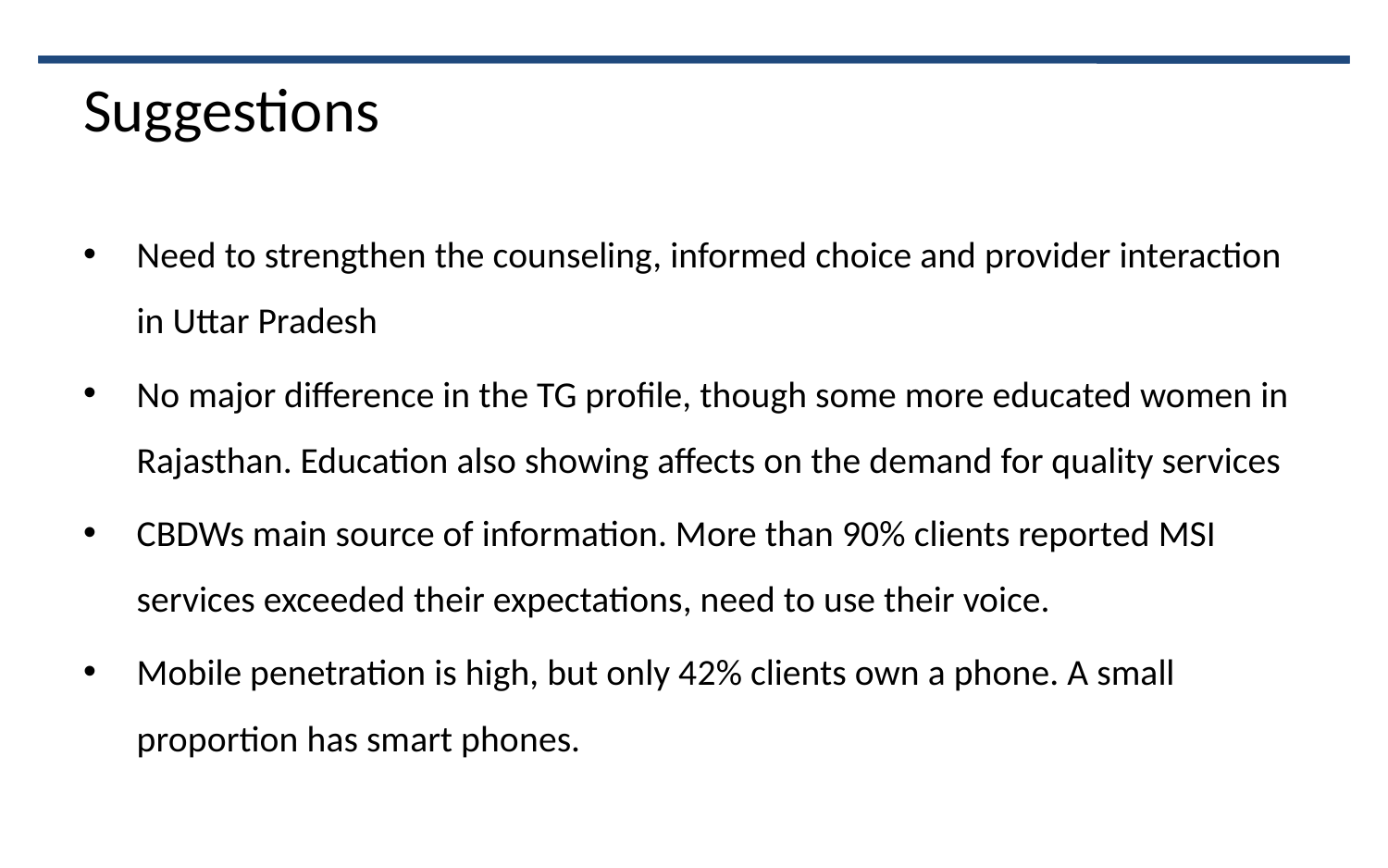

# Suggestions
Need to strengthen the counseling, informed choice and provider interaction in Uttar Pradesh
No major difference in the TG profile, though some more educated women in Rajasthan. Education also showing affects on the demand for quality services
CBDWs main source of information. More than 90% clients reported MSI services exceeded their expectations, need to use their voice.
Mobile penetration is high, but only 42% clients own a phone. A small proportion has smart phones.